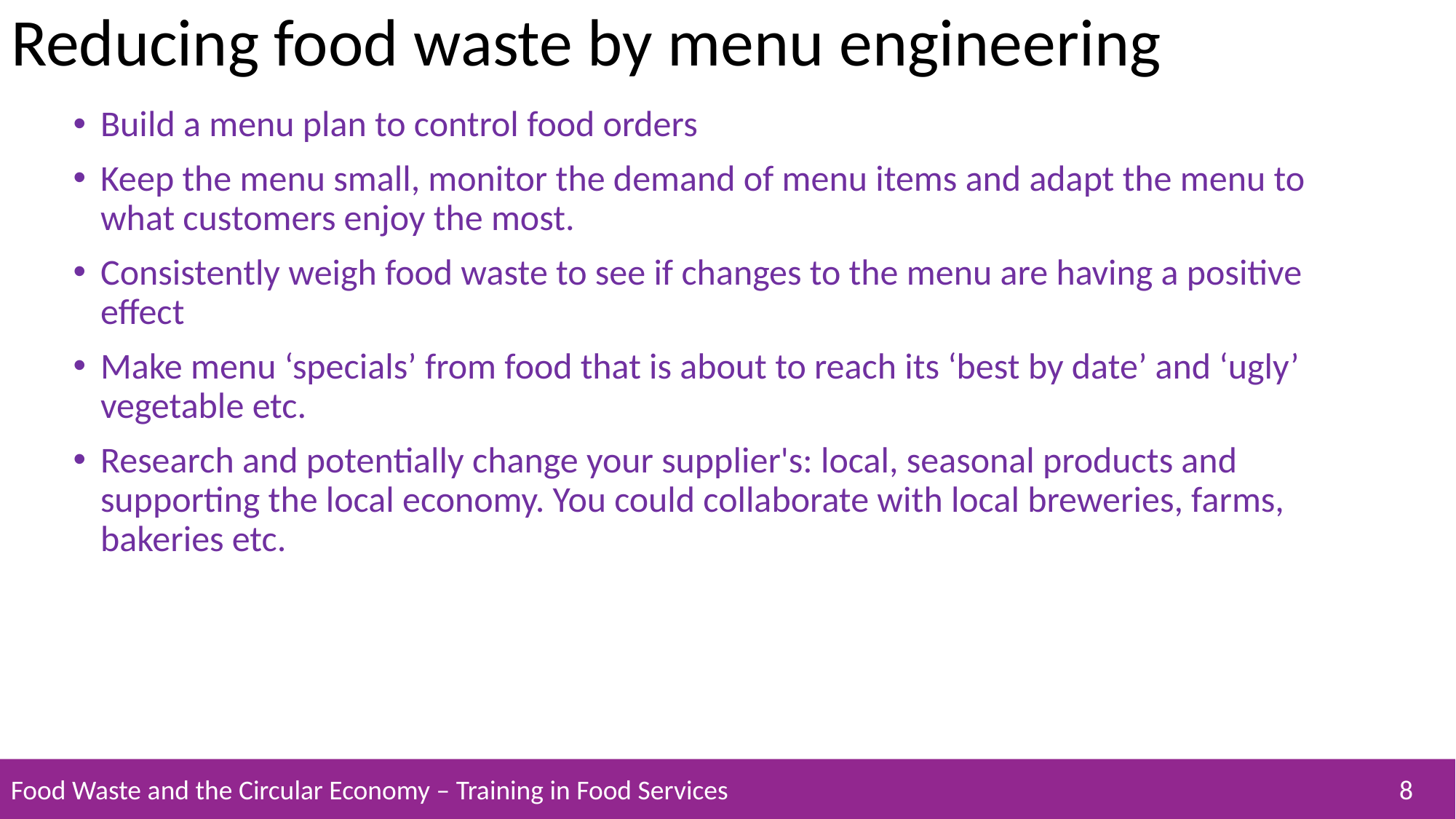

# Reducing food waste by menu engineering
Build a menu plan to control food orders
Keep the menu small, monitor the demand of menu items and adapt the menu to what customers enjoy the most.
Consistently weigh food waste to see if changes to the menu are having a positive effect
Make menu ‘specials’ from food that is about to reach its ‘best by date’ and ‘ugly’ vegetable etc.
Research and potentially change your supplier's: local, seasonal products and supporting the local economy. You could collaborate with local breweries, farms, bakeries etc.